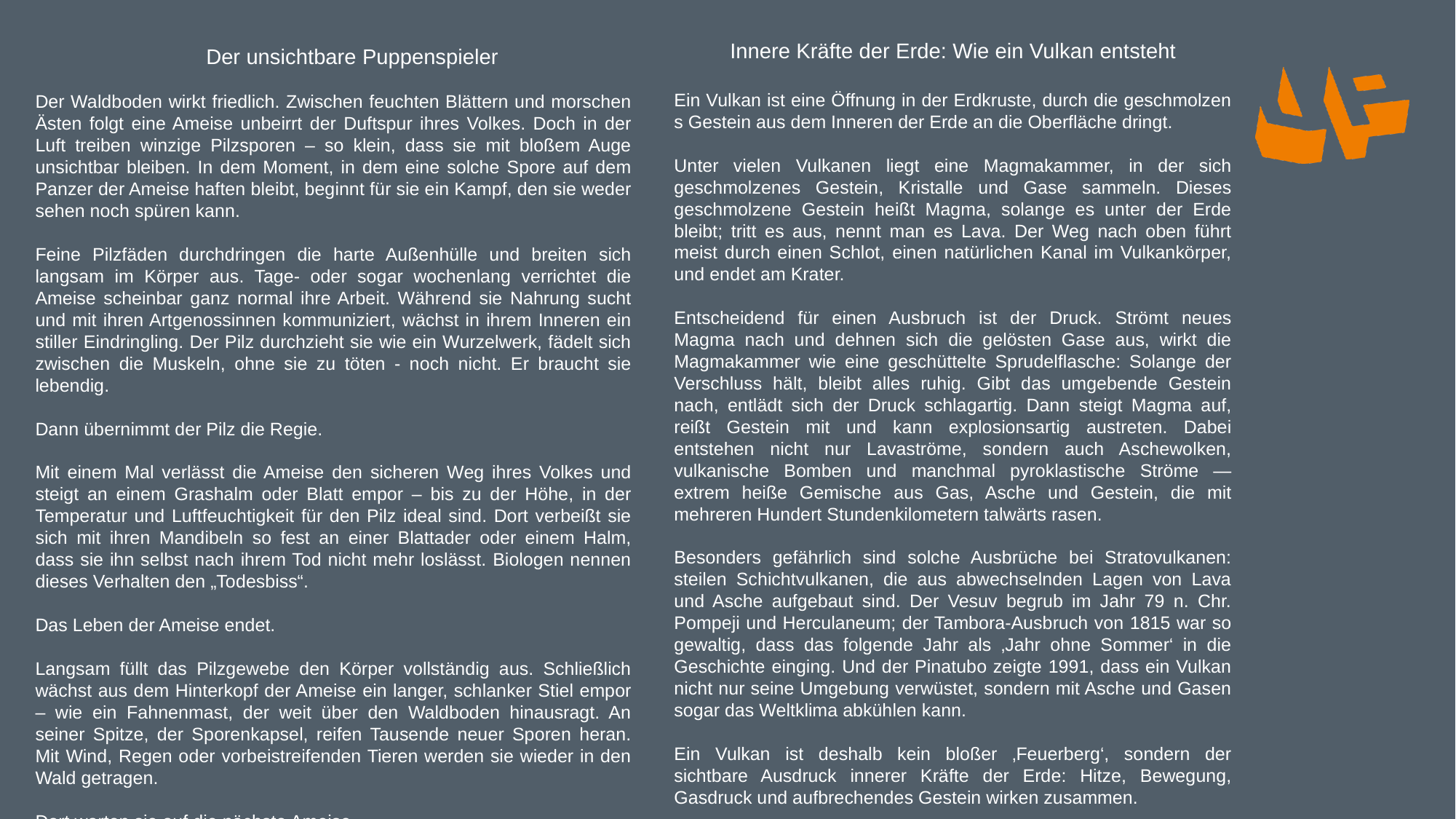

Der unsichtbare Puppenspieler

Der Waldboden wirkt friedlich. Zwischen feuchten Blättern und morschen Ästen folgt eine Ameise unbeirrt der Duftspur ihres Volkes. Doch in der Luft treiben winzige Pilzsporen – so klein, dass sie mit bloßem Auge unsichtbar bleiben. In dem Moment, in dem eine solche Spore auf dem Panzer der Ameise haften bleibt, beginnt für sie ein Kampf, den sie weder sehen noch spüren kann.

Feine Pilzfäden durchdringen die harte Außenhülle und breiten sich langsam im Körper aus. Tage- oder sogar wochenlang verrichtet die Ameise scheinbar ganz normal ihre Arbeit. Während sie Nahrung sucht und mit ihren Artgenossinnen kommuniziert, wächst in ihrem Inneren ein stiller Eindringling. Der Pilz durchzieht sie wie ein Wurzelwerk, fädelt sich zwischen die Muskeln, ohne sie zu töten - noch nicht. Er braucht sie lebendig.

Dann übernimmt der Pilz die Regie.

Mit einem Mal verlässt die Ameise den sicheren Weg ihres Volkes und steigt an einem Grashalm oder Blatt empor – bis zu der Höhe, in der Temperatur und Luftfeuchtigkeit für den Pilz ideal sind. Dort verbeißt sie sich mit ihren Mandibeln so fest an einer Blattader oder einem Halm, dass sie ihn selbst nach ihrem Tod nicht mehr loslässt. Biologen nennen dieses Verhalten den „Todesbiss“.

Das Leben der Ameise endet.

Langsam füllt das Pilzgewebe den Körper vollständig aus. Schließlich wächst aus dem Hinterkopf der Ameise ein langer, schlanker Stiel empor – wie ein Fahnenmast, der weit über den Waldboden hinausragt. An seiner Spitze, der Sporenkapsel, reifen Tausende neuer Sporen heran. Mit Wind, Regen oder vorbeistreifenden Tieren werden sie wieder in den Wald getragen.

Dort warten sie auf die nächste Ameise.
Innere Kräfte der Erde: Wie ein Vulkan entsteht

Ein Vulkan ist eine Öffnung in der Erdkruste, durch die geschmolzen s Gestein aus dem Inneren der Erde an die Oberfläche dringt.

Unter vielen Vulkanen liegt eine Magmakammer, in der sich geschmolzenes Gestein, Kristalle und Gase sammeln. Dieses geschmolzene Gestein heißt Magma, solange es unter der Erde bleibt; tritt es aus, nennt man es Lava. Der Weg nach oben führt meist durch einen Schlot, einen natürlichen Kanal im Vulkankörper, und endet am Krater.

Entscheidend für einen Ausbruch ist der Druck. Strömt neues Magma nach und dehnen sich die gelösten Gase aus, wirkt die Magmakammer wie eine geschüttelte Sprudelflasche: Solange der Verschluss hält, bleibt alles ruhig. Gibt das umgebende Gestein nach, entlädt sich der Druck schlagartig. Dann steigt Magma auf, reißt Gestein mit und kann explosionsartig austreten. Dabei entstehen nicht nur Lavaströme, sondern auch Aschewolken, vulkanische Bomben und manchmal pyroklastische Ströme — extrem heiße Gemische aus Gas, Asche und Gestein, die mit mehreren Hundert Stundenkilometern talwärts rasen.

Besonders gefährlich sind solche Ausbrüche bei Stratovulkanen: steilen Schichtvulkanen, die aus abwechselnden Lagen von Lava und Asche aufgebaut sind. Der Vesuv begrub im Jahr 79 n. Chr. Pompeji und Herculaneum; der Tambora-Ausbruch von 1815 war so gewaltig, dass das folgende Jahr als ‚Jahr ohne Sommer‘ in die Geschichte einging. Und der Pinatubo zeigte 1991, dass ein Vulkan nicht nur seine Umgebung verwüstet, sondern mit Asche und Gasen sogar das Weltklima abkühlen kann.

Ein Vulkan ist deshalb kein bloßer ‚Feuerberg‘, sondern der sichtbare Ausdruck innerer Kräfte der Erde: Hitze, Bewegung, Gasdruck und aufbrechendes Gestein wirken zusammen.